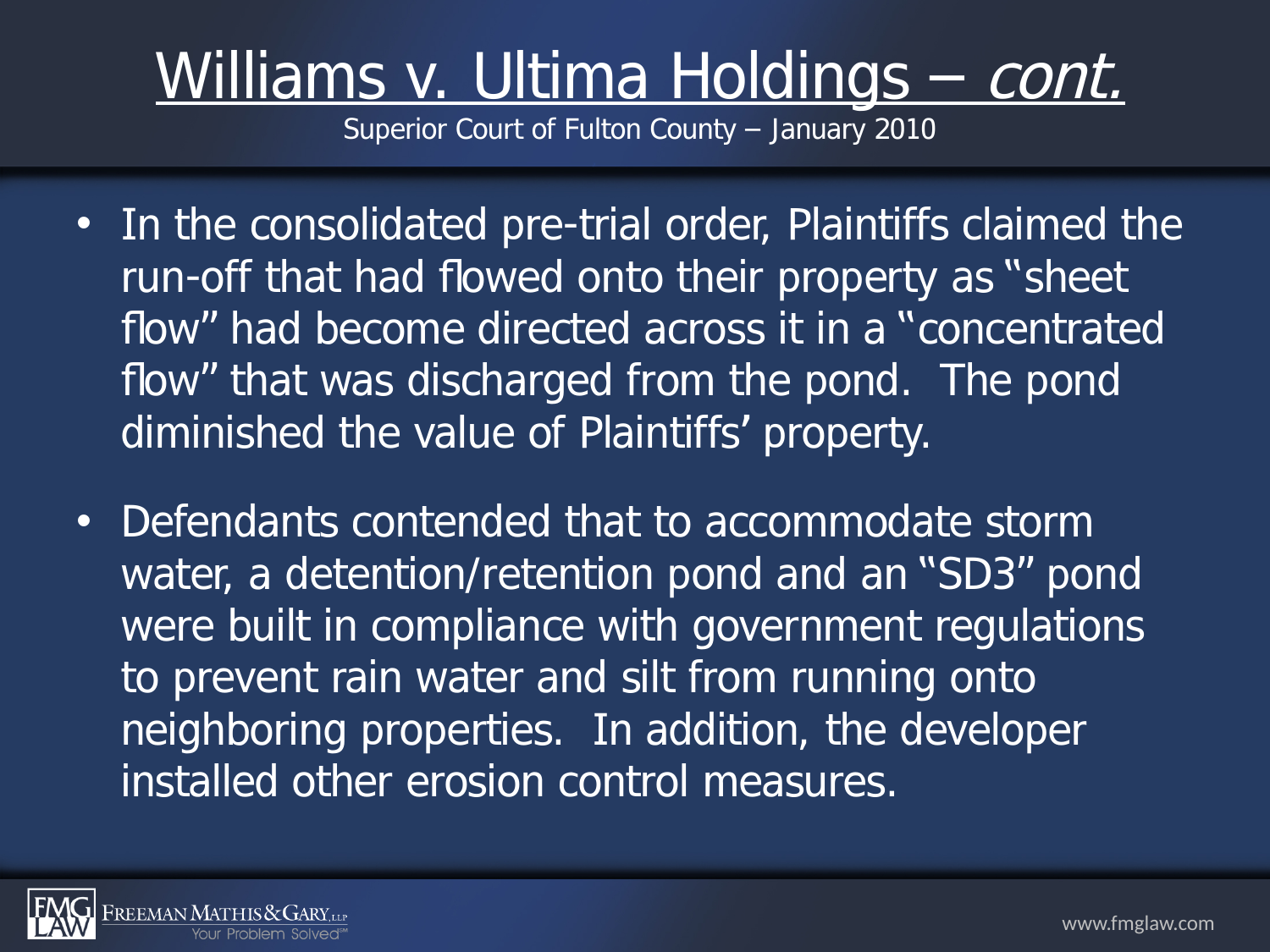

# Williams v. Ultima Holdings – cont. Superior Court of Fulton County – January 2010
In the consolidated pre-trial order, Plaintiffs claimed the run-off that had flowed onto their property as “sheet flow” had become directed across it in a “concentrated flow” that was discharged from the pond.  The pond diminished the value of Plaintiffs’ property.
Defendants contended that to accommodate storm water, a detention/retention pond and an “SD3” pond were built in compliance with government regulations to prevent rain water and silt from running onto neighboring properties.  In addition, the developer installed other erosion control measures.